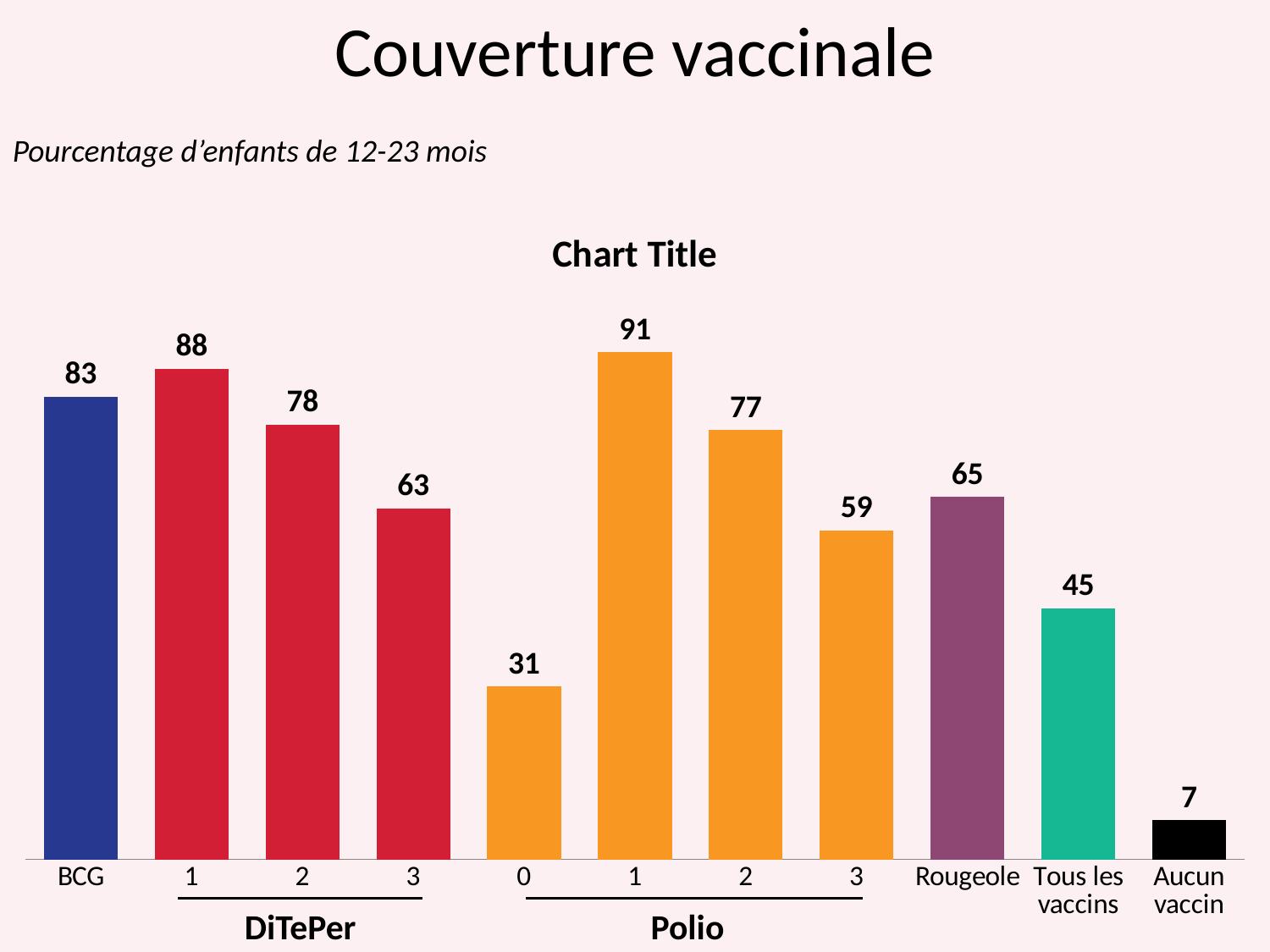

Couverture vaccinale
Pourcentage d’enfants de 12-23 mois

### Chart:

| Category |  |
|---|---|
| BCG | 83.0 |
| 1 | 88.0 |
| 2 | 78.0 |
| 3 | 63.0 |
| 0 | 31.0 |
| 1 | 91.0 |
| 2 | 77.0 |
| 3 | 59.0 |
| Rougeole | 65.0 |
| Tous les vaccins | 45.0 |
| Aucun vaccin | 7.0 |
DiTePer
Polio